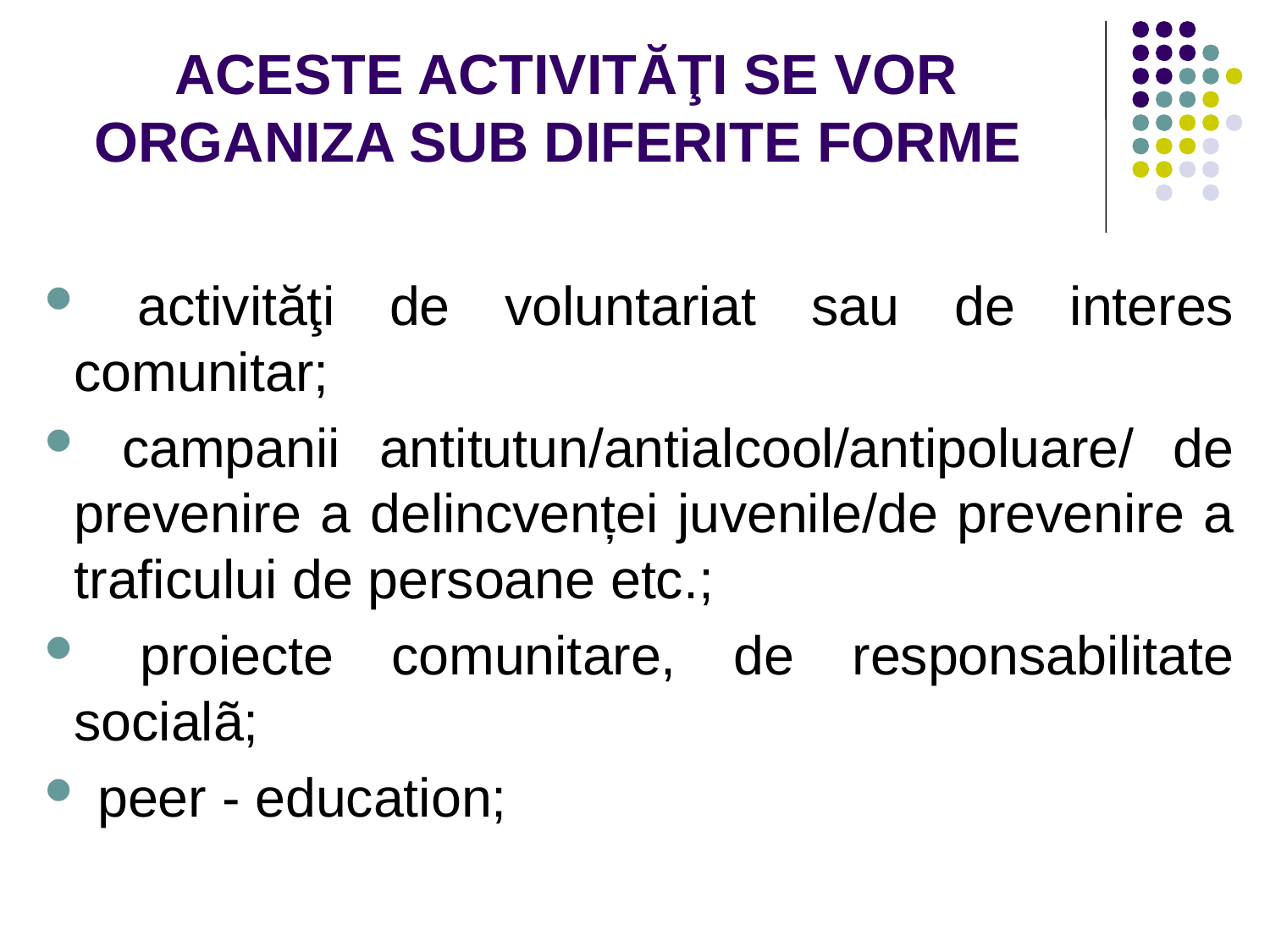

# ACESTE ACTIVITĂŢI SE VOR ORGANIZA SUB DIFERITE FORME
 activităţi de voluntariat sau de interes comunitar;
 campanii antitutun/antialcool/antipoluare/ de prevenire a delincvenței juvenile/de prevenire a traficului de persoane etc.;
 proiecte comunitare, de responsabilitate socialã;
 peer - education;